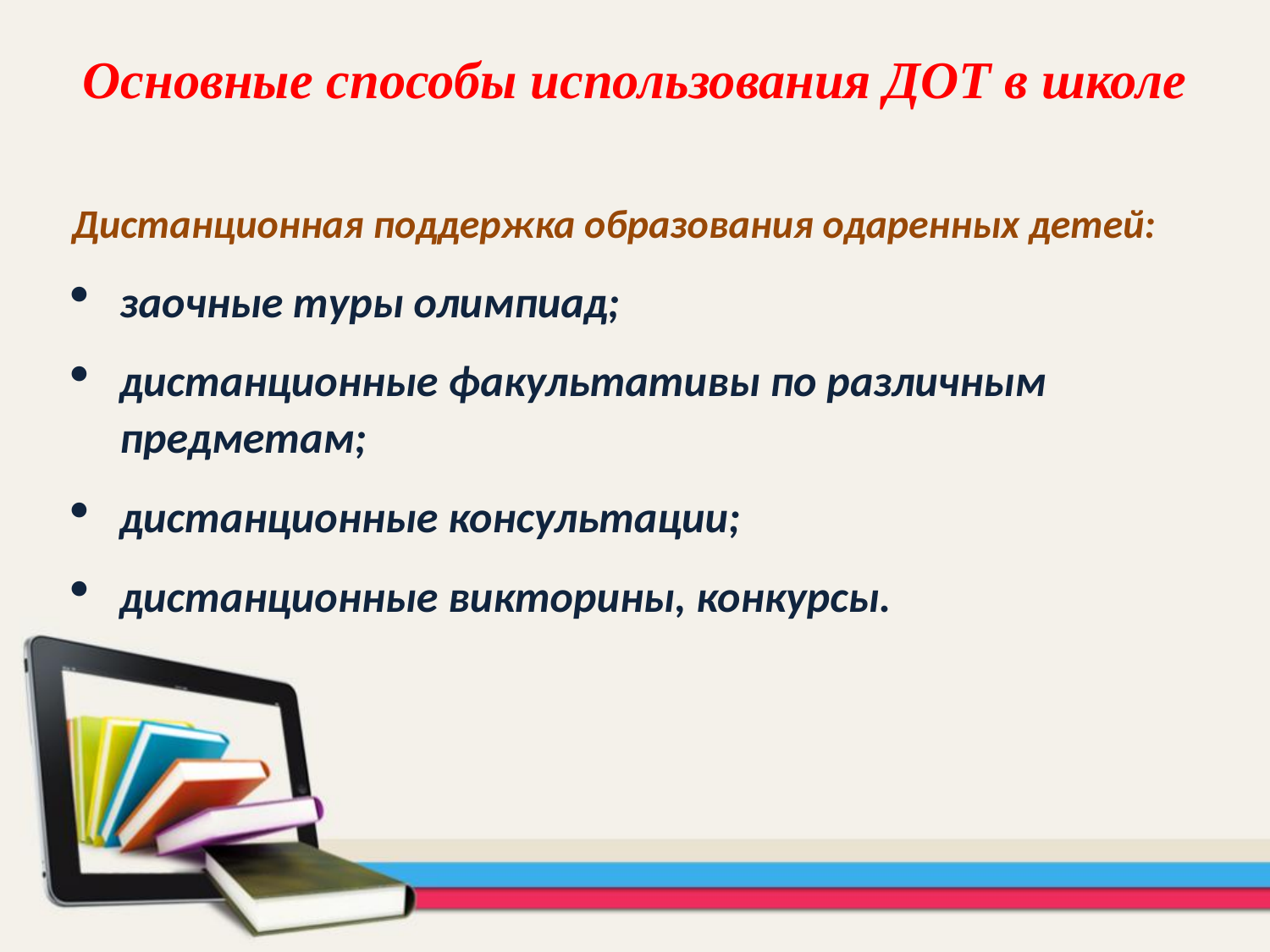

# Основные способы использования ДОТ в школе
Дистанционная поддержка образования одаренных детей:
заочные туры олимпиад;
дистанционные факультативы по различным предметам;
дистанционные консультации;
дистанционные викторины, конкурсы.